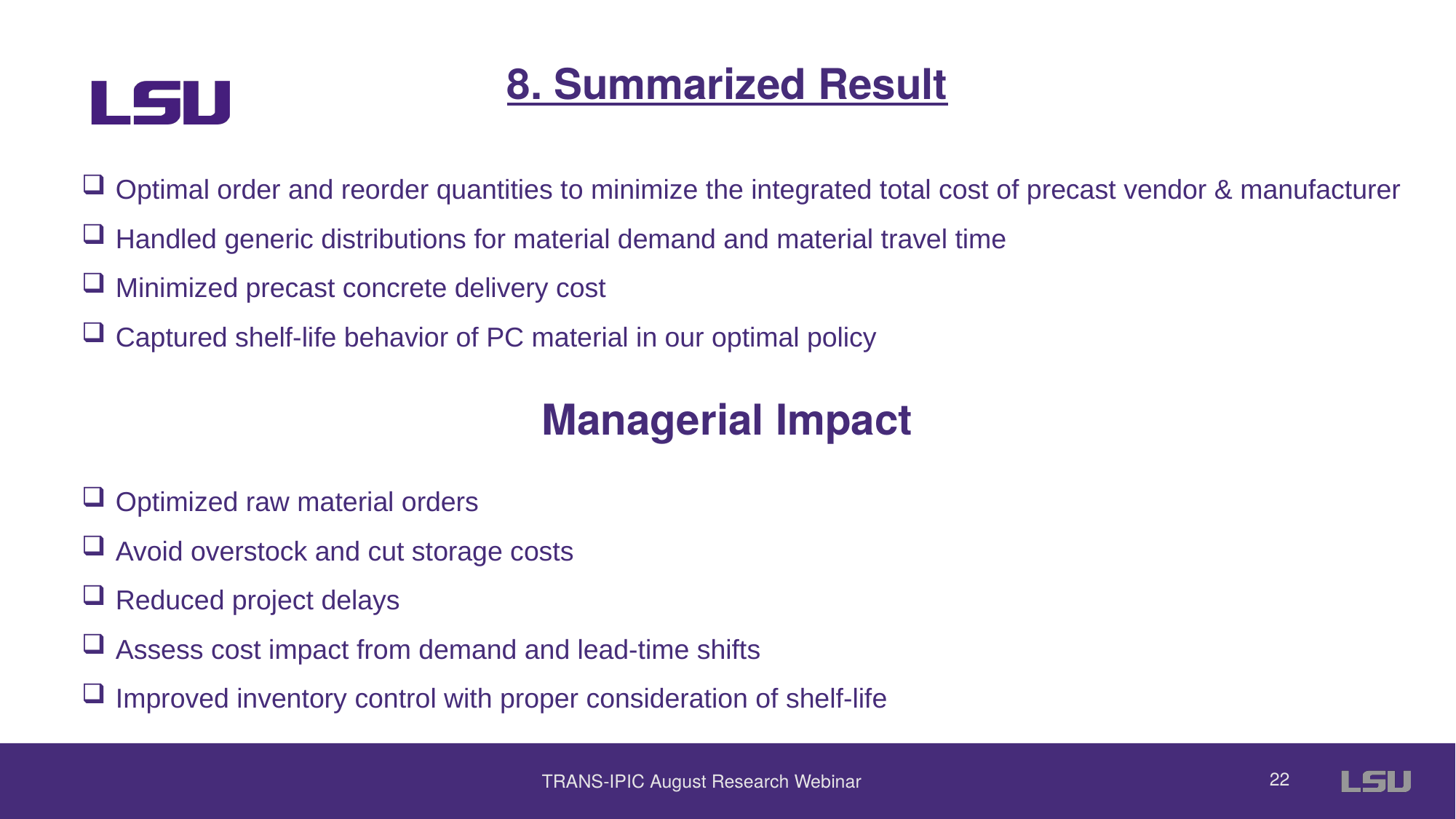

8. Summarized Result
Optimal order and reorder quantities to minimize the integrated total cost of precast vendor & manufacturer
Handled generic distributions for material demand and material travel time
Minimized precast concrete delivery cost
Captured shelf-life behavior of PC material in our optimal policy
Managerial Impact
Optimized raw material orders
Avoid overstock and cut storage costs
Reduced project delays
Assess cost impact from demand and lead-time shifts
Improved inventory control with proper consideration of shelf-life
TRANS-IPIC August Research Webinar
22